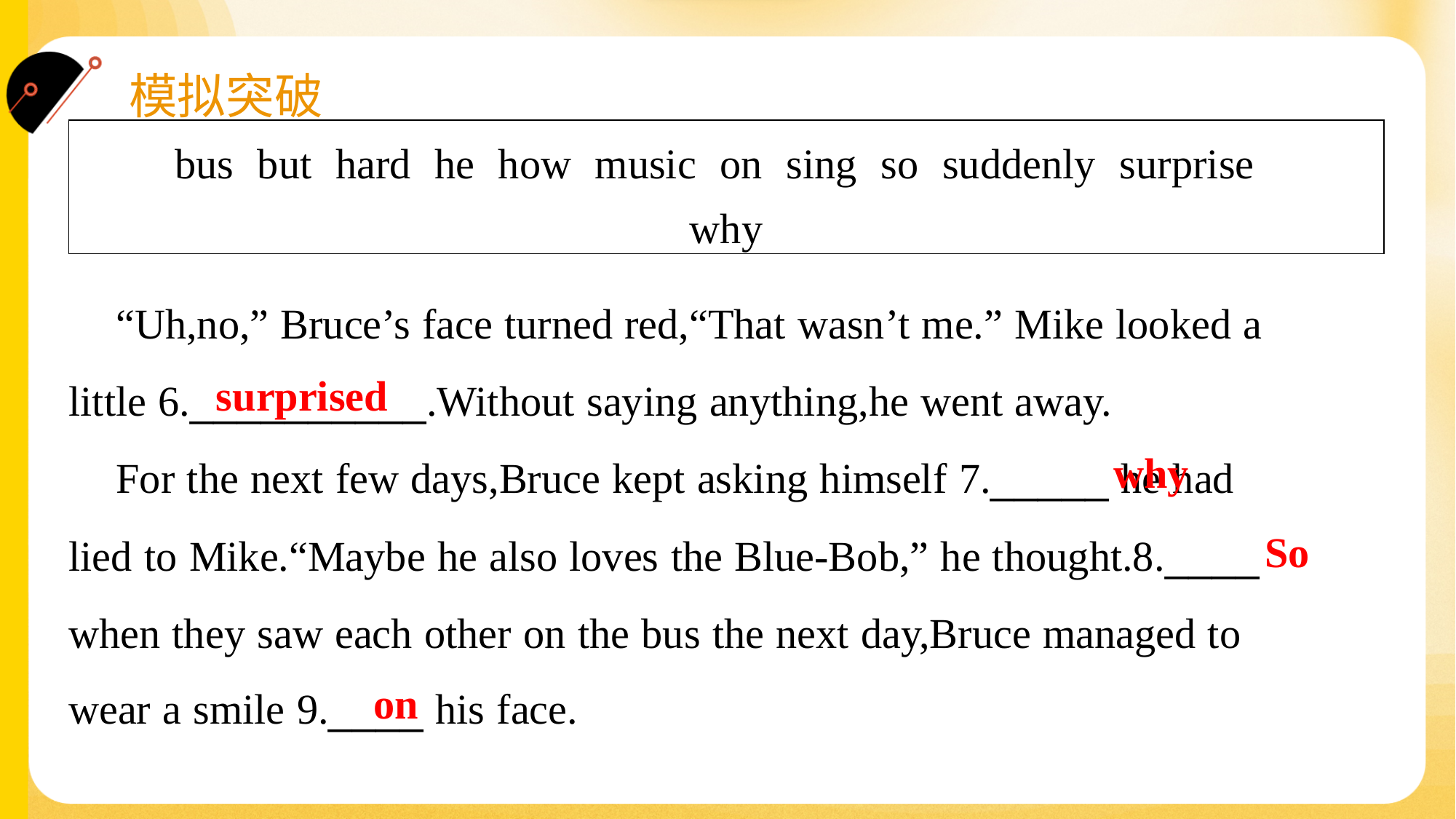

| bus but hard he how music on sing so suddenly surprise why |
| --- |
    “Uh,no,” Bruce’s face turned red,“That wasn’t me.” Mike looked a
little 6.__________.Without saying anything,he went away.
    For the next few days,Bruce kept asking himself 7._____ he had
lied to Mike.“Maybe he also loves the Blue-Bob,” he thought.8.____
when they saw each other on the bus the next day,Bruce managed to
wear a smile 9.____ his face.#1.1.5
surprised
why
So
on